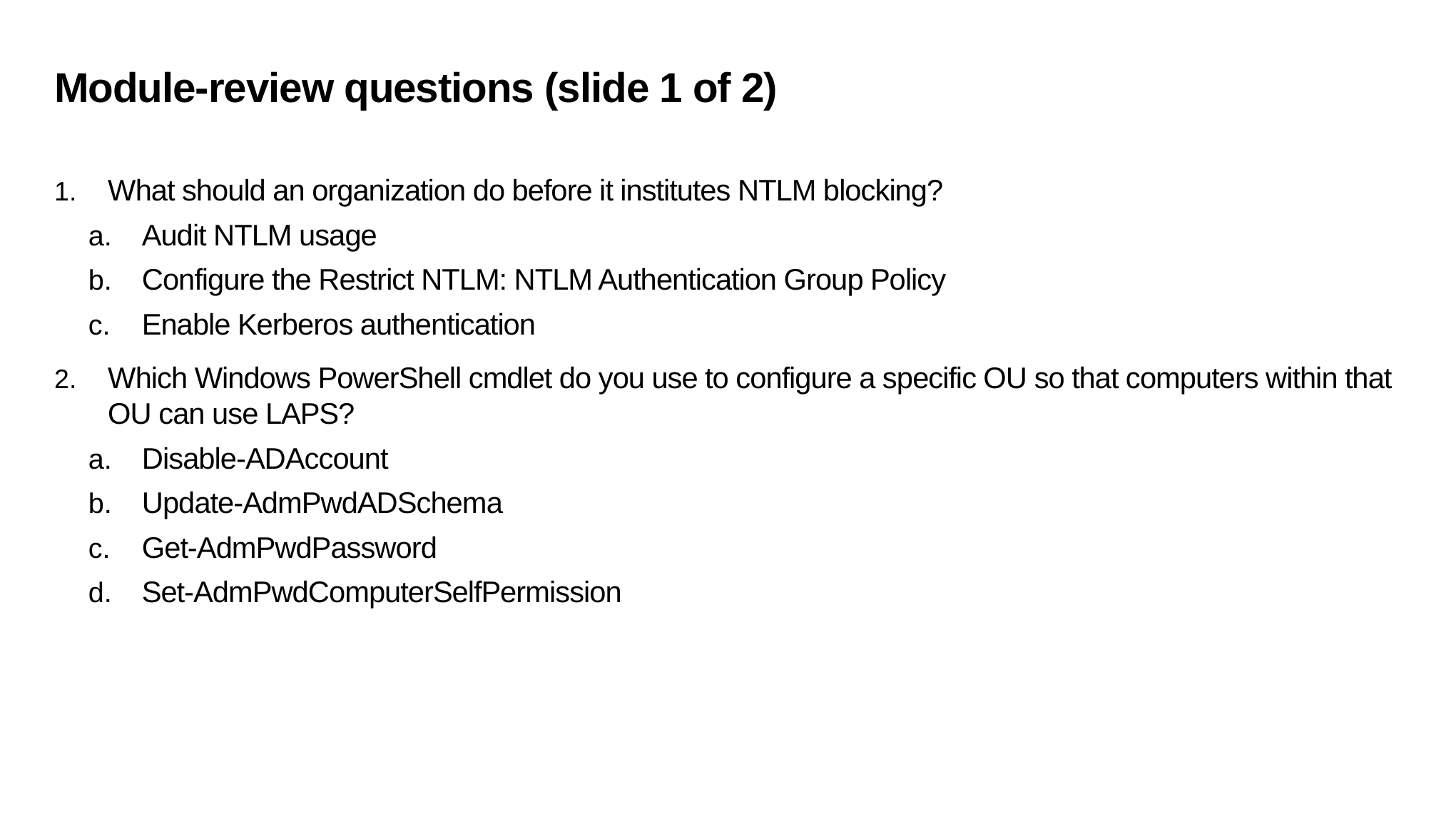

# Module-review questions (slide 1 of 2)
What should an organization do before it institutes NTLM blocking?
Audit NTLM usage
Configure the Restrict NTLM: NTLM Authentication Group Policy
Enable Kerberos authentication
Which Windows PowerShell cmdlet do you use to configure a specific OU so that computers within that OU can use LAPS?
Disable-ADAccount
Update-AdmPwdADSchema
Get-AdmPwdPassword
Set-AdmPwdComputerSelfPermission